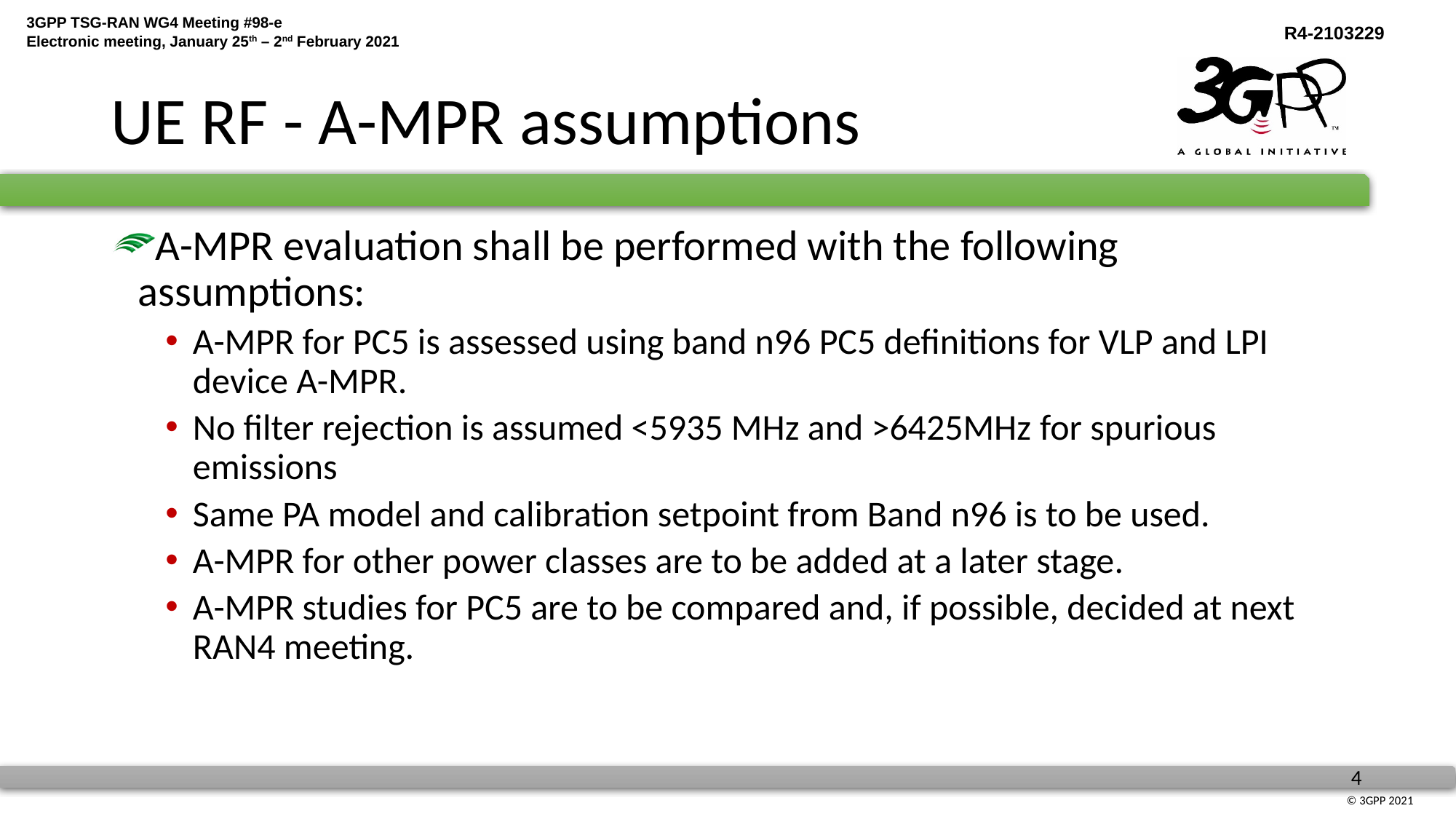

# UE RF - A-MPR assumptions
A-MPR evaluation shall be performed with the following assumptions:
A-MPR for PC5 is assessed using band n96 PC5 definitions for VLP and LPI device A-MPR.
No filter rejection is assumed <5935 MHz and >6425MHz for spurious emissions
Same PA model and calibration setpoint from Band n96 is to be used.
A-MPR for other power classes are to be added at a later stage.
A-MPR studies for PC5 are to be compared and, if possible, decided at next RAN4 meeting.